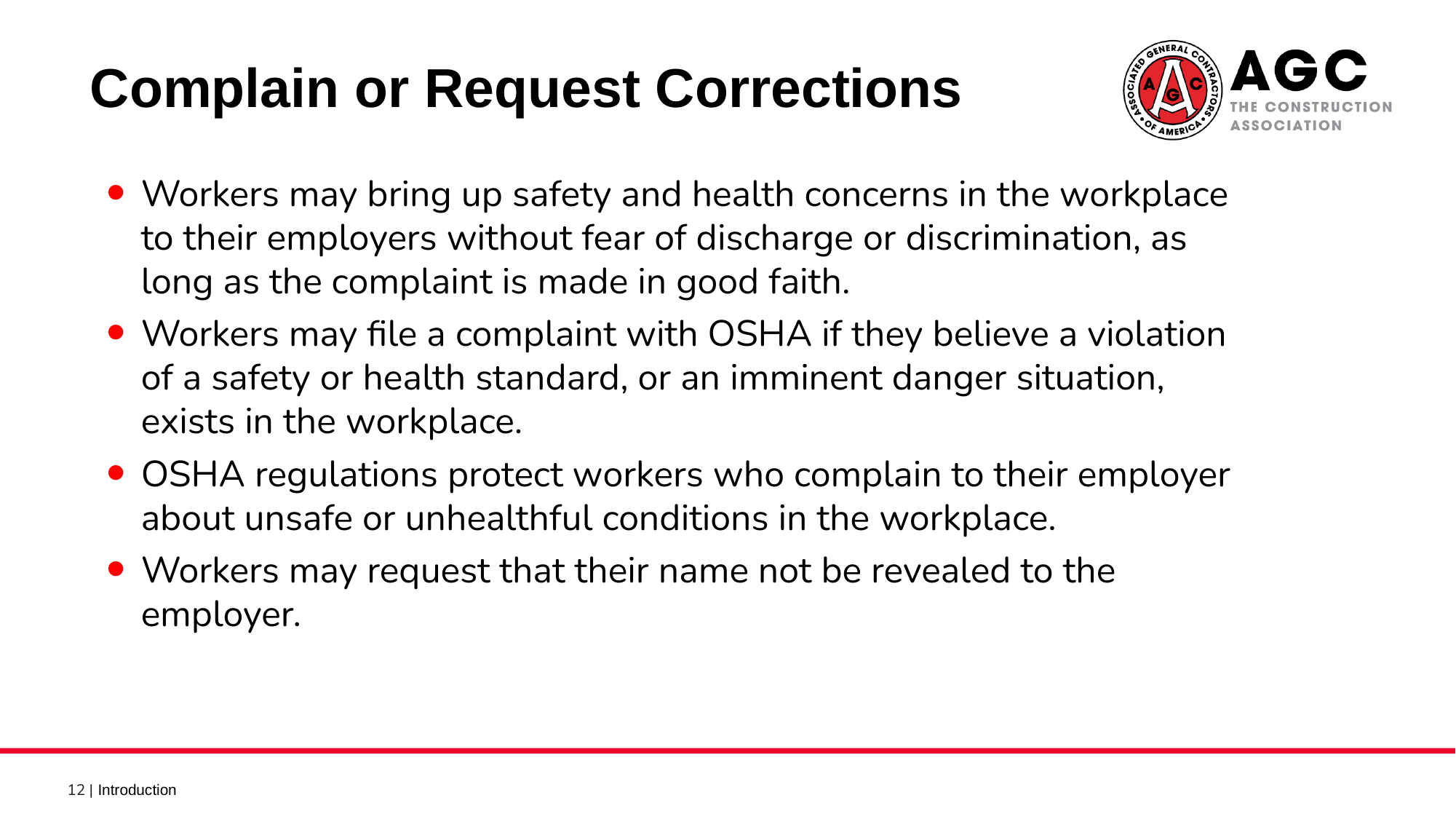

Complain or Request Corrections
Workers may bring up safety and health concerns in the workplace to their employers without fear of discharge or discrimination, as long as the complaint is made in good faith.
Workers may file a complaint with OSHA if they believe a violation of a safety or health standard, or an imminent danger situation, exists in the workplace.
OSHA regulations protect workers who complain to their employer about unsafe or unhealthful conditions in the workplace.
Workers may request that their name not be revealed to the employer.
Introduction